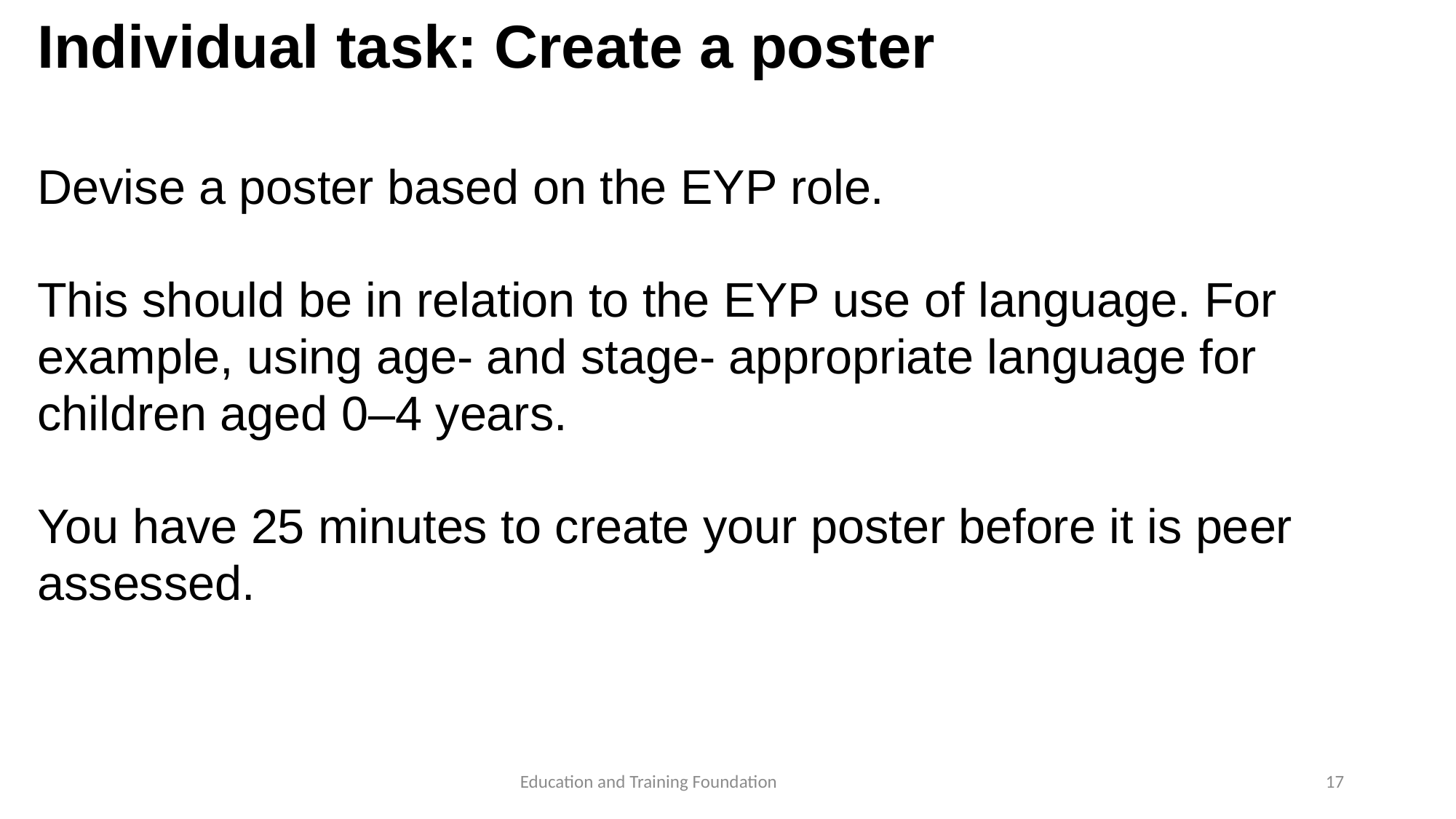

# Individual task: Create a poster
Devise a poster based on the EYP role.

This should be in relation to the EYP use of language. For example, using age- and stage- appropriate language for children aged 0–4 years.

You have 25 minutes to create your poster before it is peer assessed.

17
Education and Training Foundation